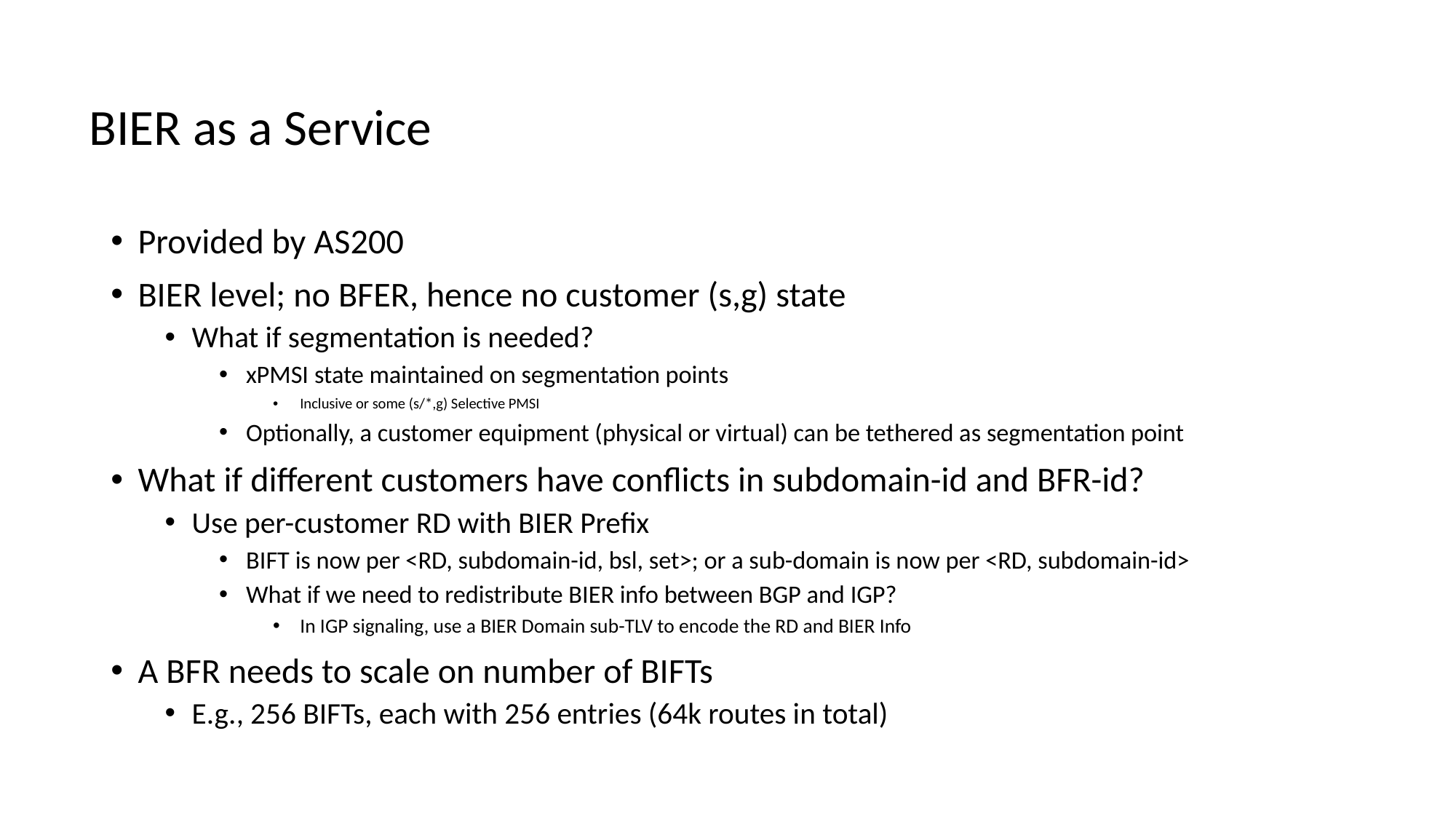

# BIER as a Service
Provided by AS200
BIER level; no BFER, hence no customer (s,g) state
What if segmentation is needed?
xPMSI state maintained on segmentation points
Inclusive or some (s/*,g) Selective PMSI
Optionally, a customer equipment (physical or virtual) can be tethered as segmentation point
What if different customers have conflicts in subdomain-id and BFR-id?
Use per-customer RD with BIER Prefix
BIFT is now per <RD, subdomain-id, bsl, set>; or a sub-domain is now per <RD, subdomain-id>
What if we need to redistribute BIER info between BGP and IGP?
In IGP signaling, use a BIER Domain sub-TLV to encode the RD and BIER Info
A BFR needs to scale on number of BIFTs
E.g., 256 BIFTs, each with 256 entries (64k routes in total)